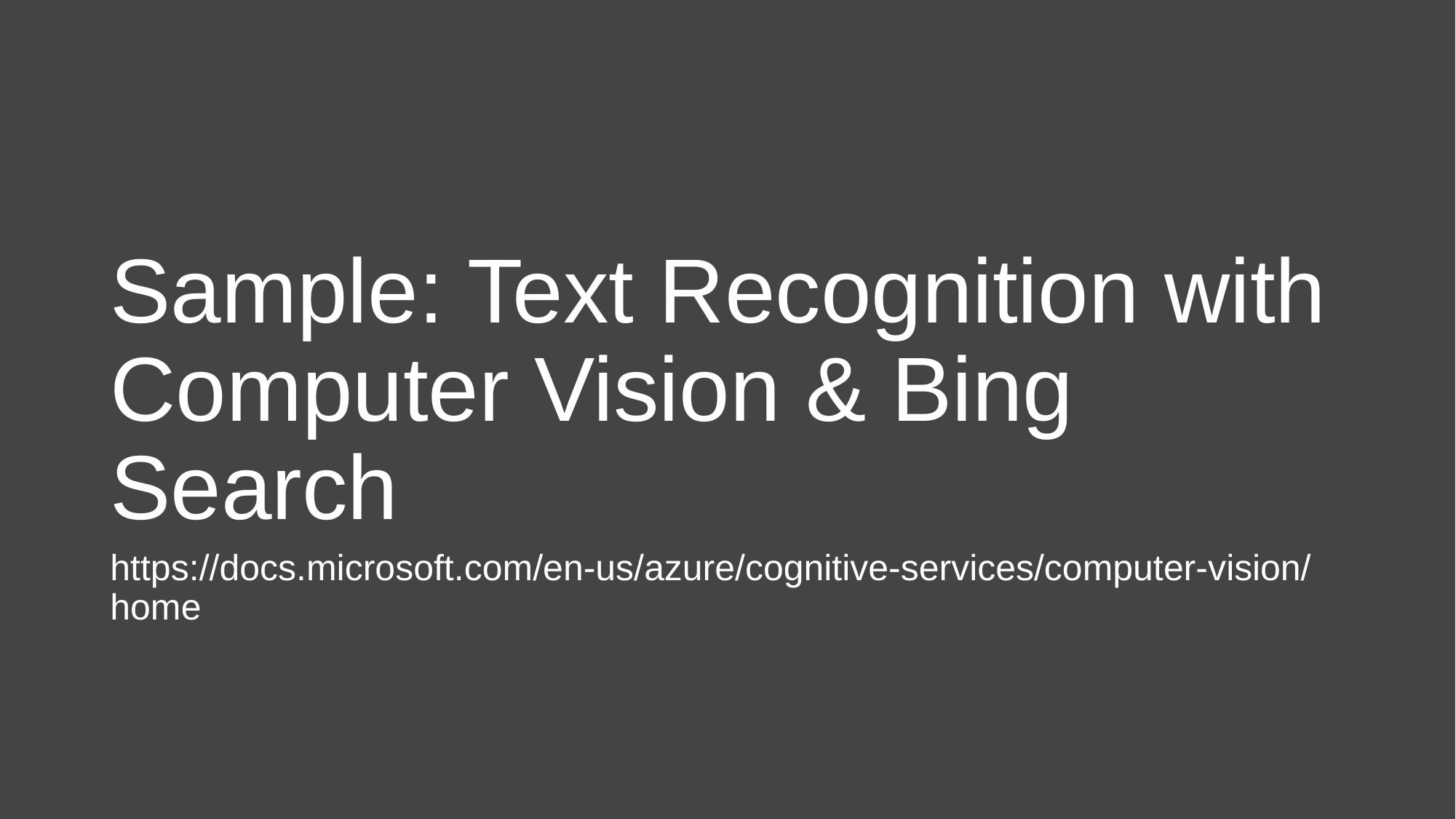

# Sample: Text Recognition with Computer Vision & Bing Search
https://docs.microsoft.com/en-us/azure/cognitive-services/computer-vision/home